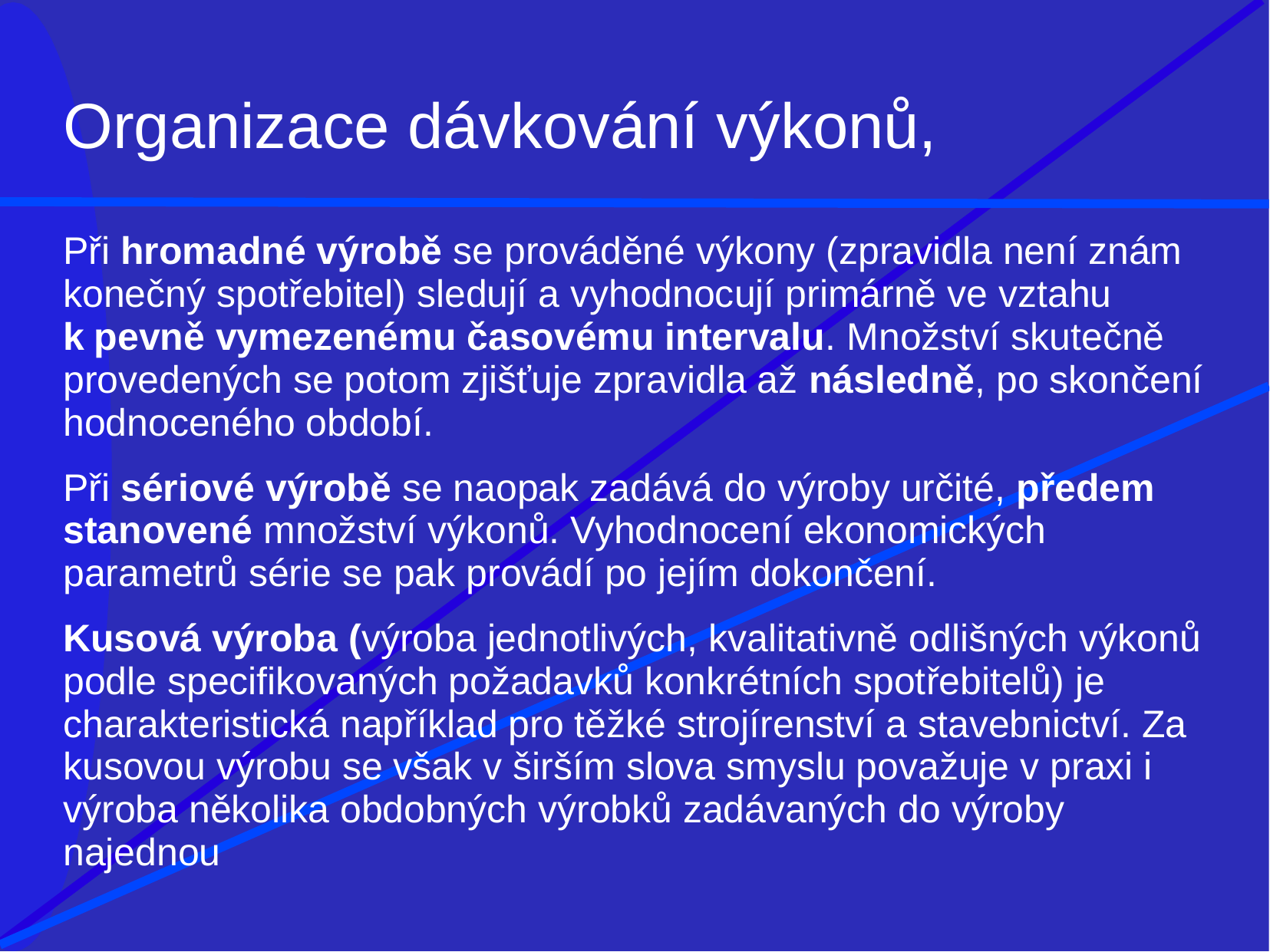

# Organizace dávkování výkonů,
Při hromadné výrobě se prováděné výkony (zpravidla není znám
konečný spotřebitel) sledují a vyhodnocují primárně ve vztahu
k pevně vymezenému časovému intervalu. Množství skutečně provedených se potom zjišťuje zpravidla až následně, po skončení hodnoceného období.
Při sériové výrobě se naopak zadává do výroby určité, předem stanovené množství výkonů. Vyhodnocení ekonomických parametrů série se pak provádí po jejím dokončení.
Kusová výroba (výroba jednotlivých, kvalitativně odlišných výkonů podle specifikovaných požadavků konkrétních spotřebitelů) je charakteristická například pro těžké strojírenství a stavebnictví. Za kusovou výrobu se však v širším slova smyslu považuje v praxi i výroba několika obdobných výrobků zadávaných do výroby najednou